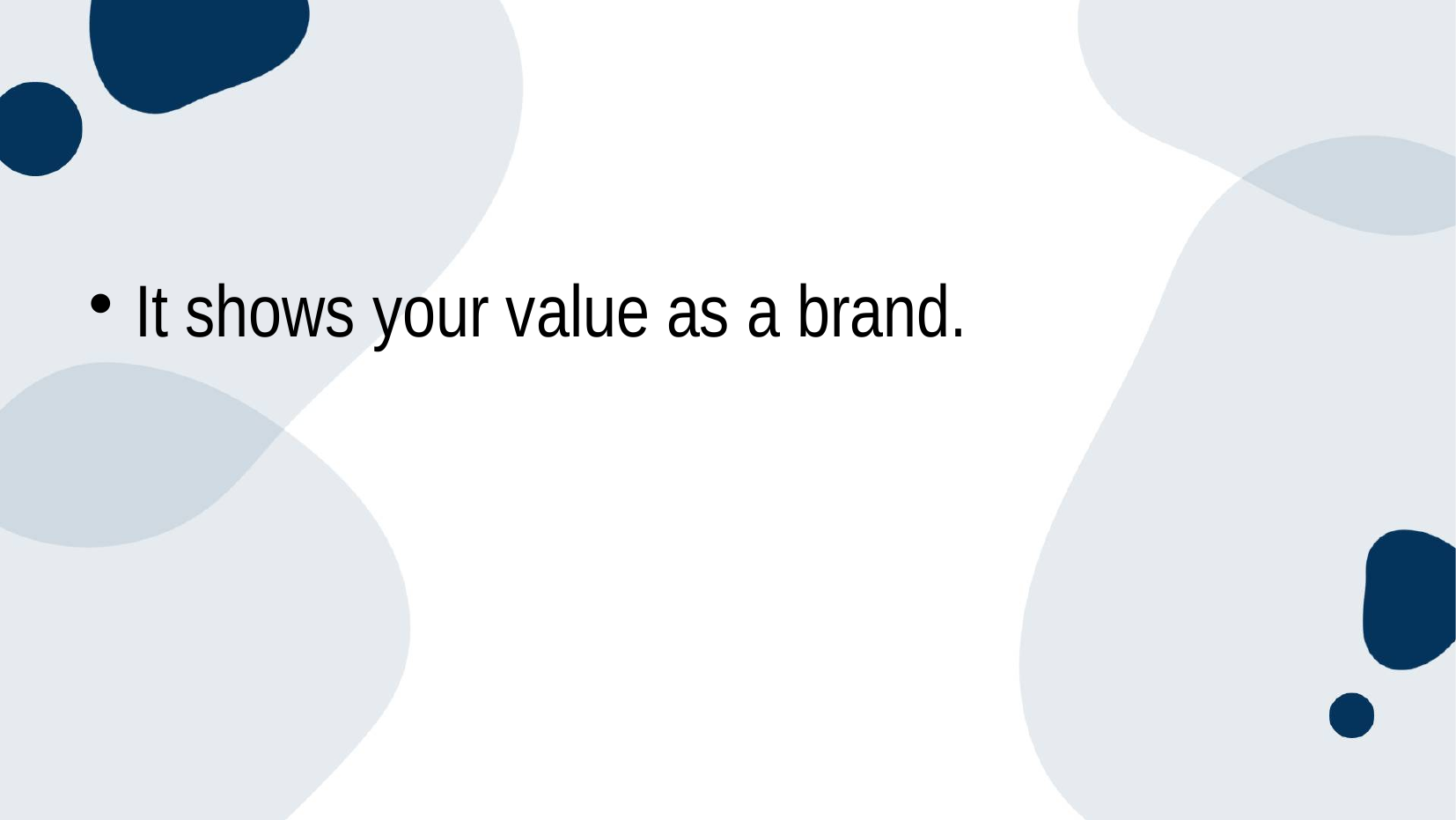

It shows your value as a brand.